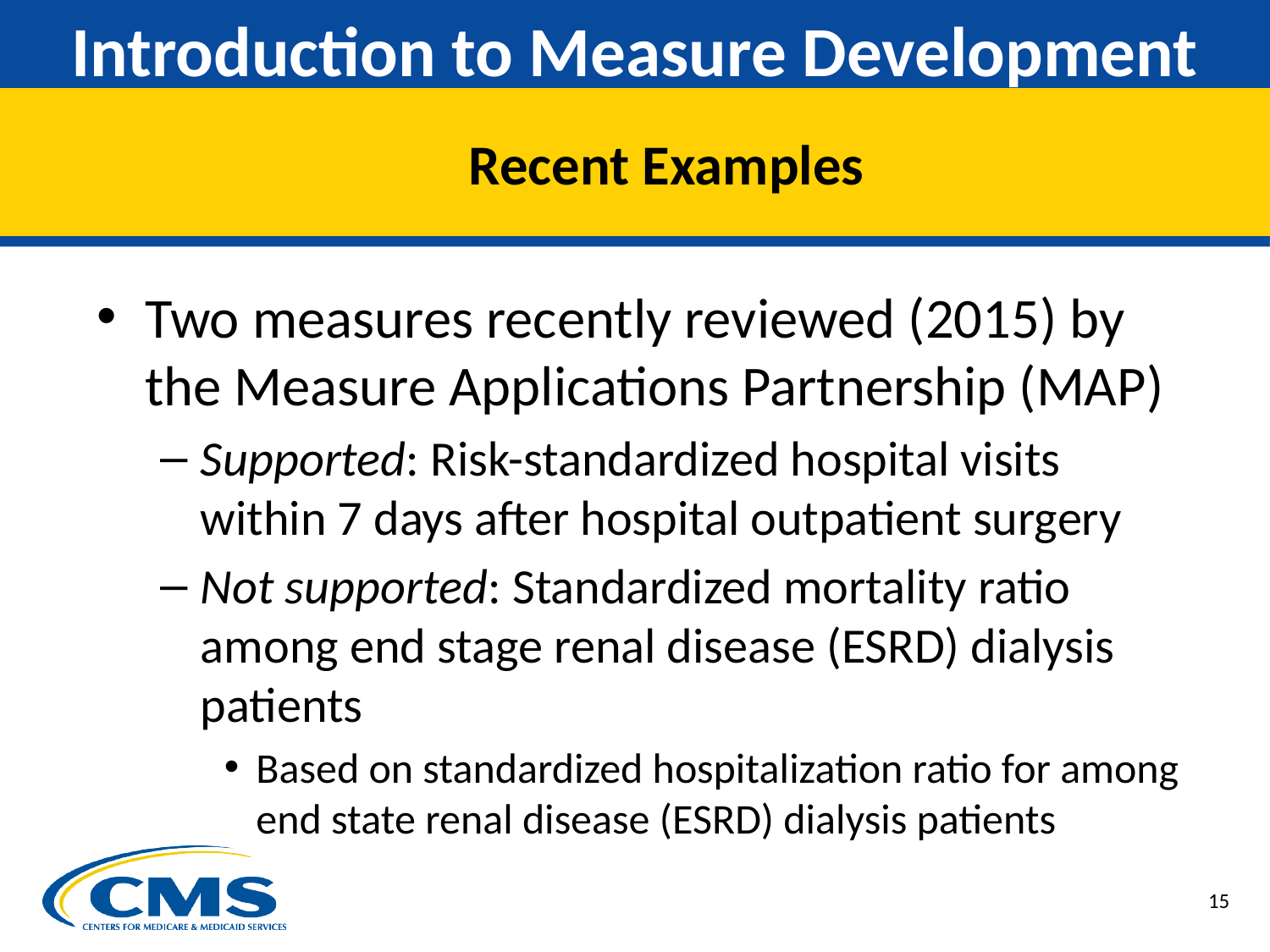

# Introduction to Measure Development
Recent Examples
Two measures recently reviewed (2015) by the Measure Applications Partnership (MAP)
Supported: Risk-standardized hospital visits within 7 days after hospital outpatient surgery
Not supported: Standardized mortality ratio  among end stage renal disease (ESRD) dialysis patients
Based on standardized hospitalization ratio for among end state renal disease (ESRD) dialysis patients